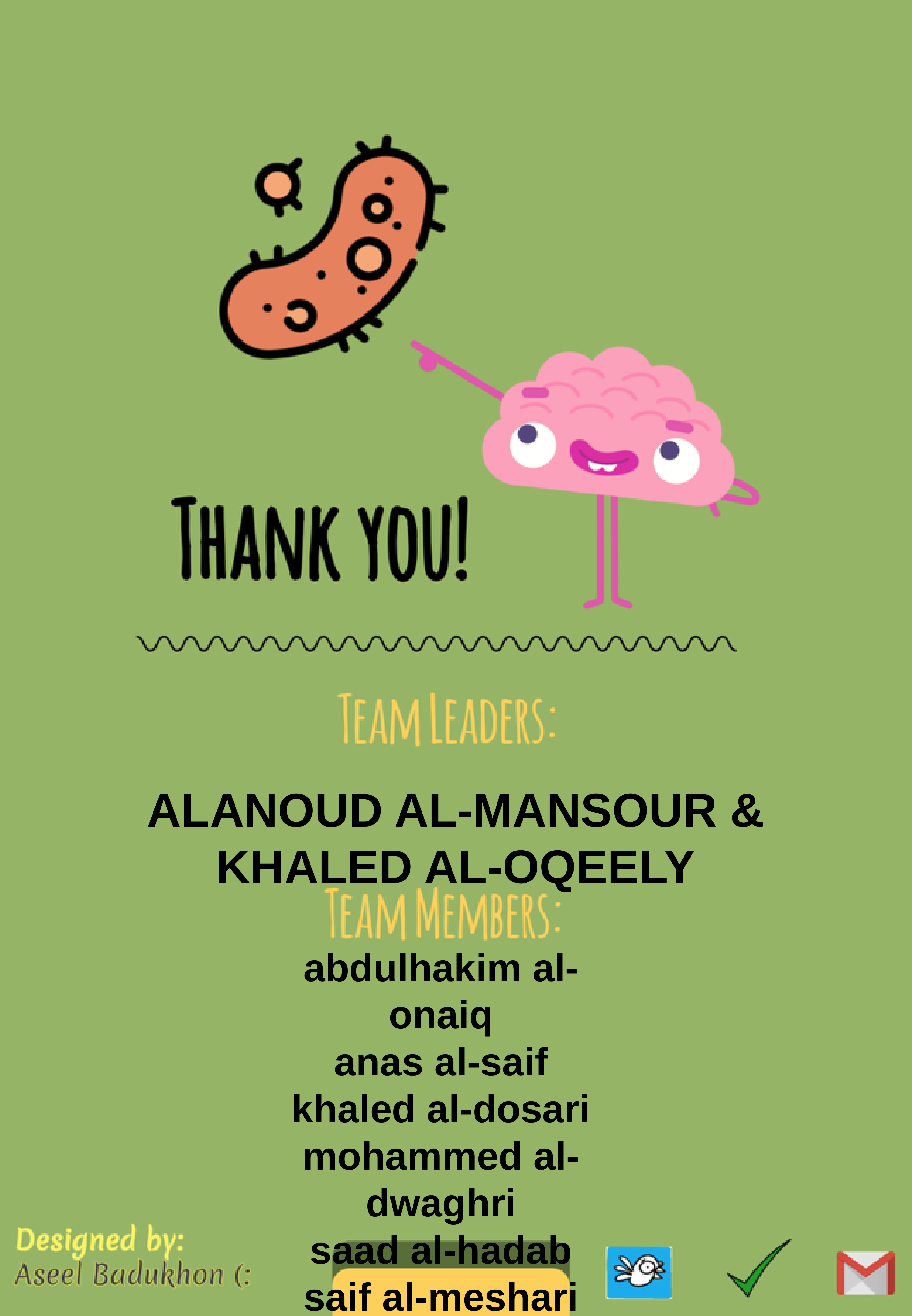

ALANOUD AL-MANSOUR & KHALED AL-OQEELY
abdulhakim al-onaiq
anas al-saif
khaled al-dosari
mohammed al-dwaghri
saad al-hadab
saif al-meshari